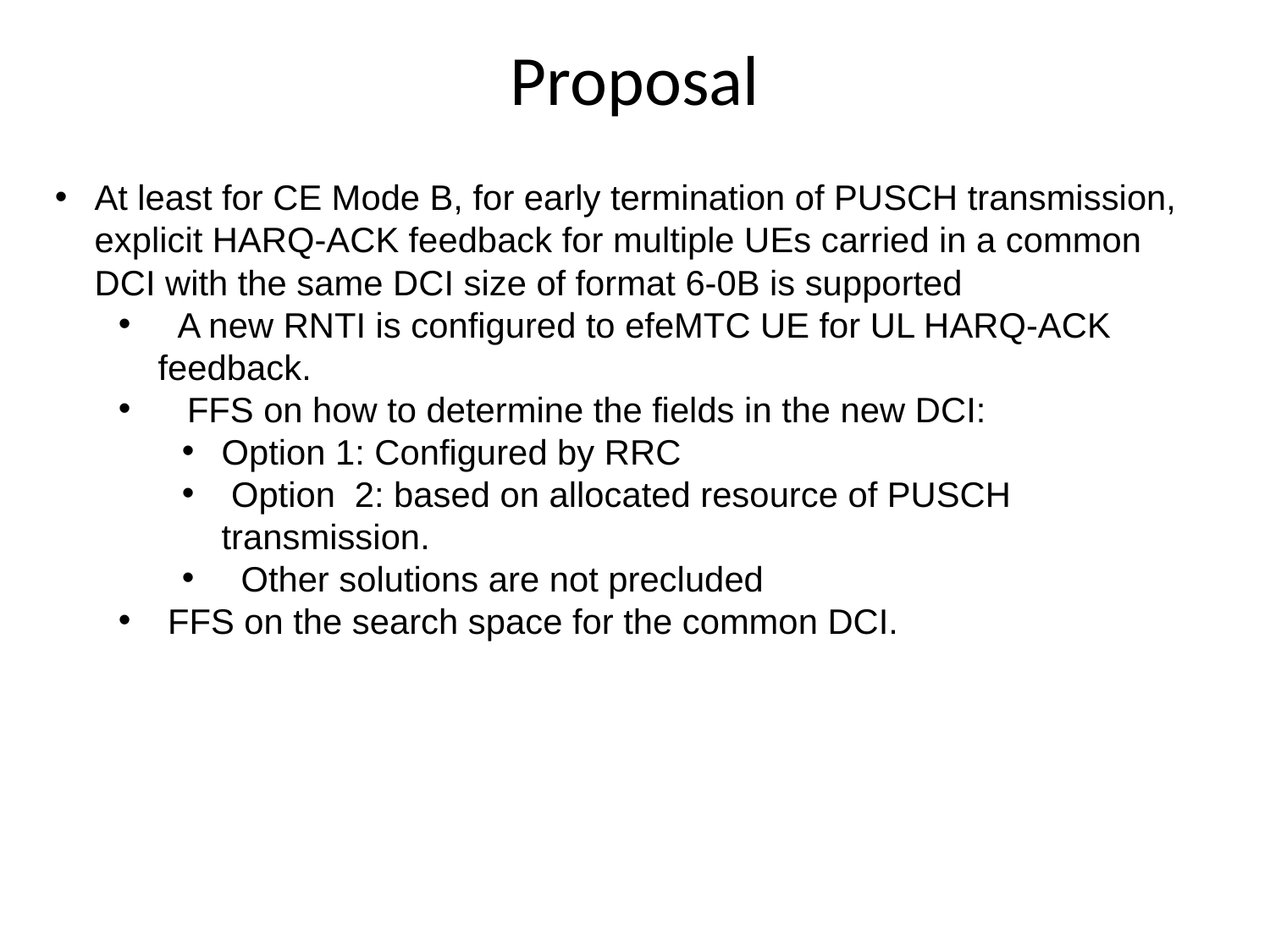

Proposal
At least for CE Mode B, for early termination of PUSCH transmission, explicit HARQ-ACK feedback for multiple UEs carried in a common DCI with the same DCI size of format 6-0B is supported
  A new RNTI is configured to efeMTC UE for UL HARQ-ACK feedback.
   FFS on how to determine the fields in the new DCI:
Option 1: Configured by RRC
 Option  2: based on allocated resource of PUSCH transmission.
  Other solutions are not precluded
 FFS on the search space for the common DCI.